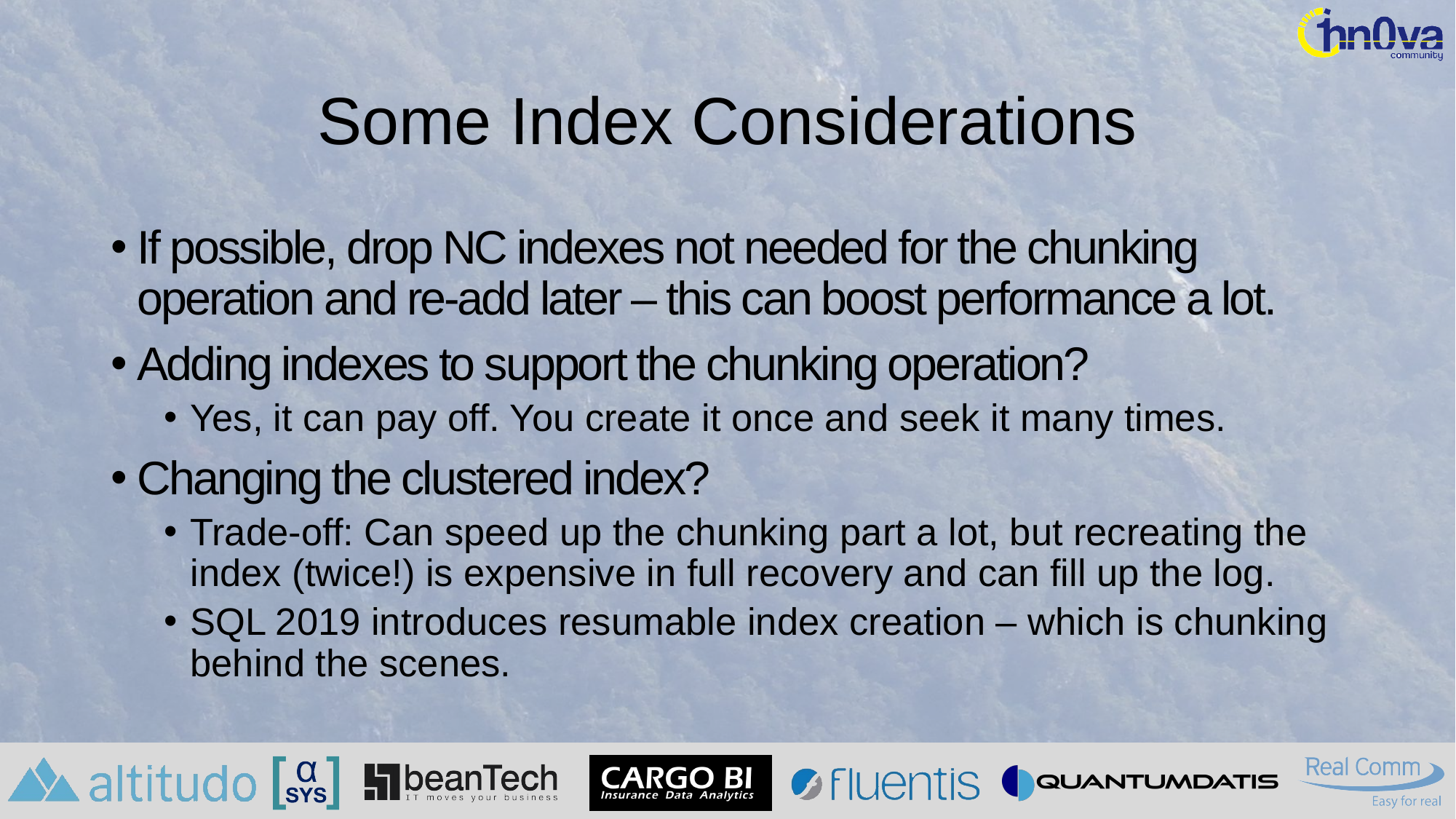

# Some Index Considerations
If possible, drop NC indexes not needed for the chunking operation and re-add later – this can boost performance a lot.
Adding indexes to support the chunking operation?
Yes, it can pay off. You create it once and seek it many times.
Changing the clustered index?
Trade-off: Can speed up the chunking part a lot, but recreating the index (twice!) is expensive in full recovery and can fill up the log.
SQL 2019 introduces resumable index creation – which is chunking behind the scenes.